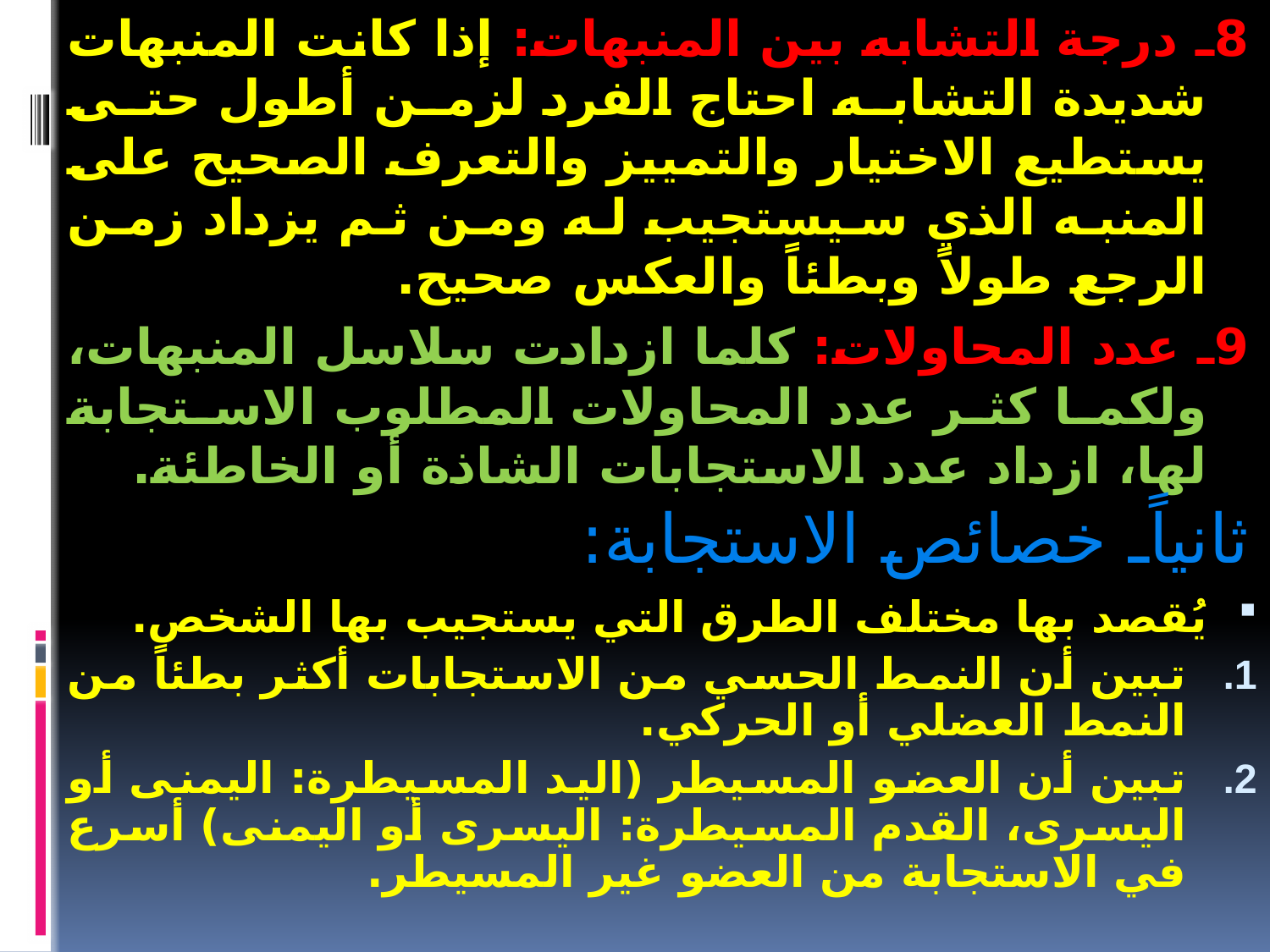

8ـ درجة التشابه بين المنبهات: إذا كانت المنبهات شديدة التشابه احتاج الفرد لزمن أطول حتى يستطيع الاختيار والتمييز والتعرف الصحيح على المنبه الذي سيستجيب له ومن ثم يزداد زمن الرجع طولاً وبطئاً والعكس صحيح.
9ـ عدد المحاولات: كلما ازدادت سلاسل المنبهات، ولكما كثر عدد المحاولات المطلوب الاستجابة لها، ازداد عدد الاستجابات الشاذة أو الخاطئة.
ثانياًـ خصائص الاستجابة:
يُقصد بها مختلف الطرق التي يستجيب بها الشخص.
تبين أن النمط الحسي من الاستجابات أكثر بطئاً من النمط العضلي أو الحركي.
تبين أن العضو المسيطر (اليد المسيطرة: اليمنى أو اليسرى، القدم المسيطرة: اليسرى أو اليمنى) أسرع في الاستجابة من العضو غير المسيطر.